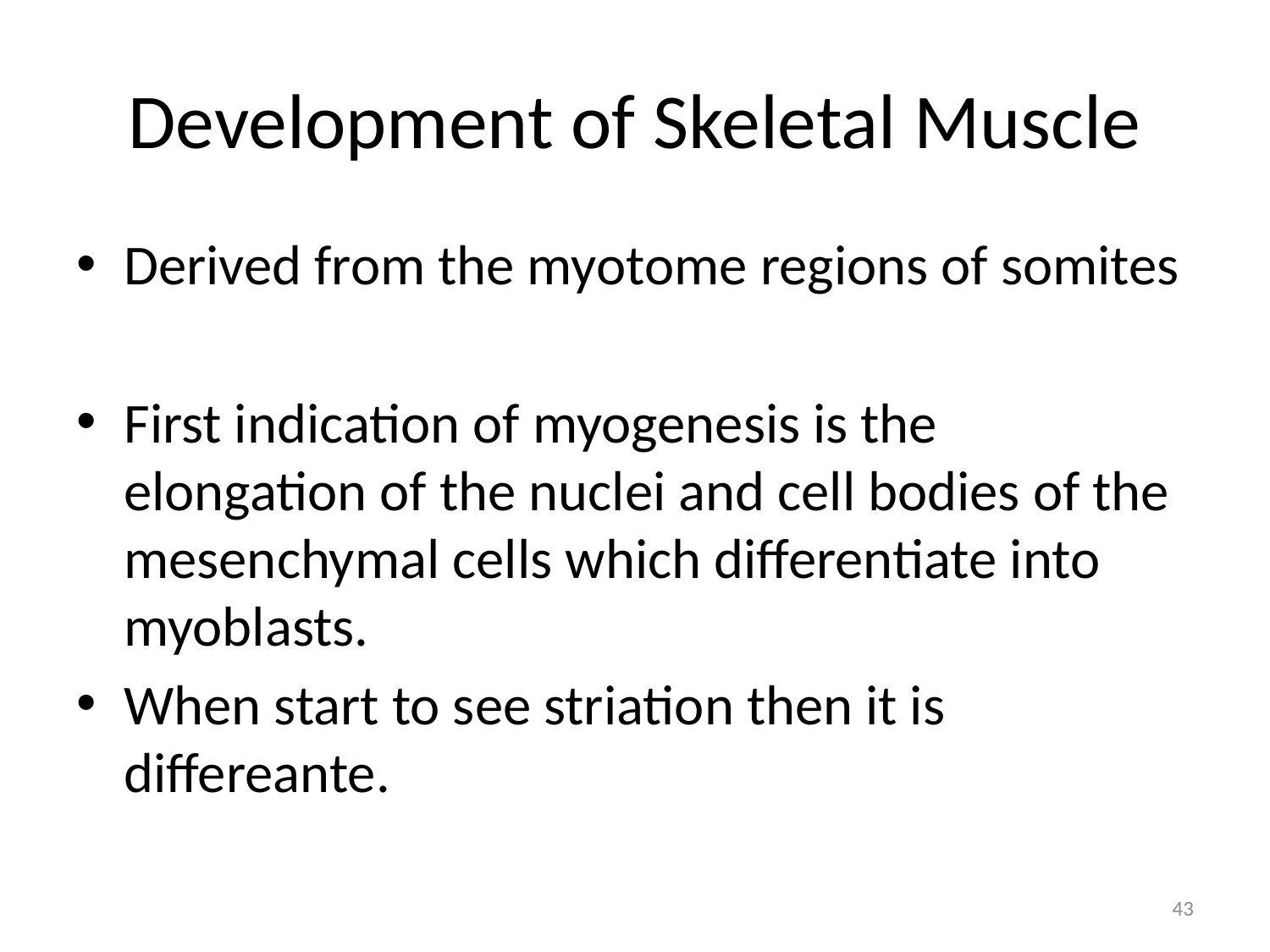

# Development of Skeletal Muscle
Derived from the myotome regions of somites

First indication of myogenesis is the elongation of the nuclei and cell bodies of the mesenchymal cells which differentiate into myoblasts.
When start to see striation then it is differeante.
43